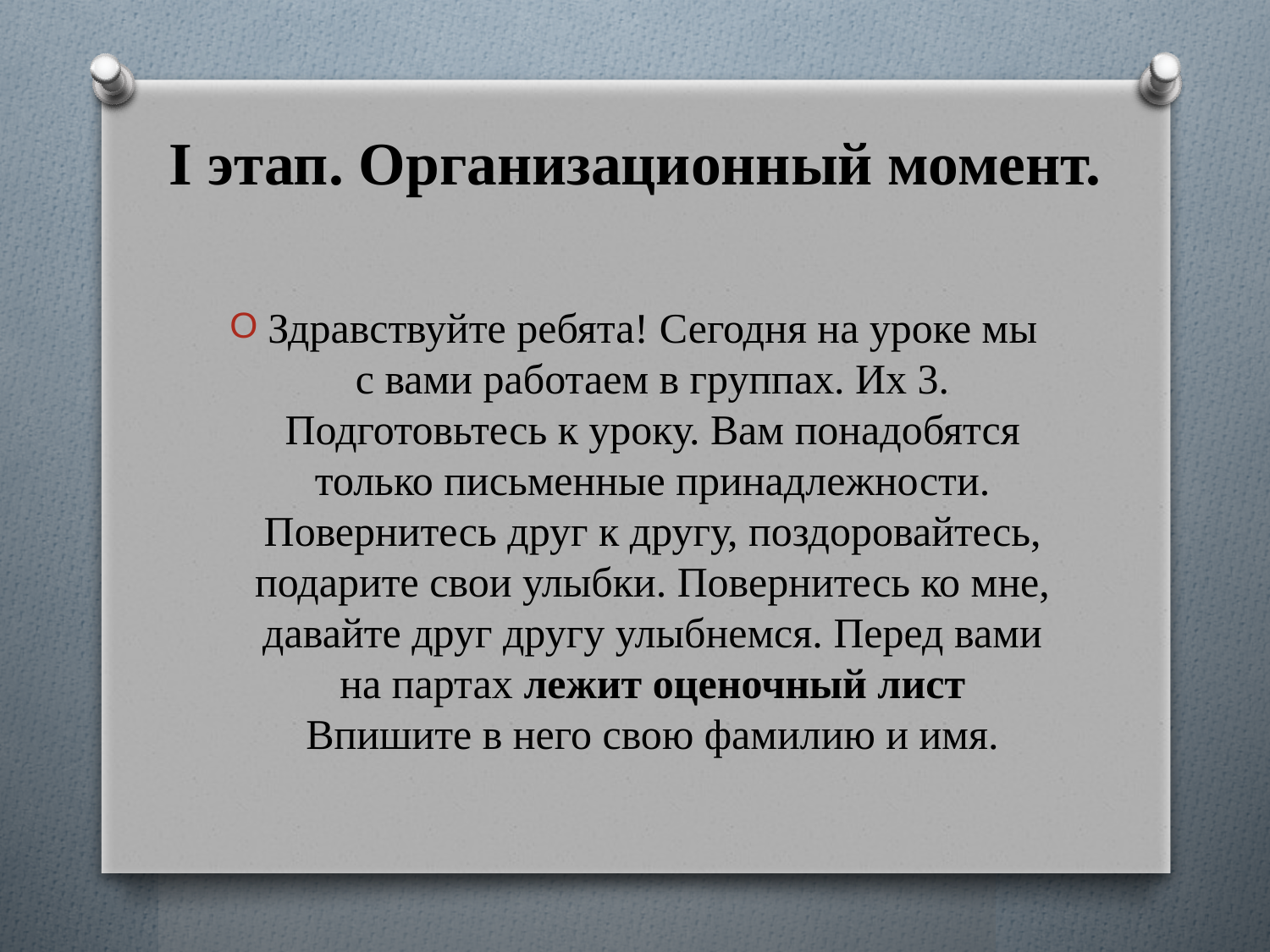

# I этап. Организационный момент.
Здравствуйте ребята! Сегодня на уроке мы с вами работаем в группах. Их 3. Подготовьтесь к уроку. Вам понадобятся только письменные принадлежности. Повернитесь друг к другу, поздоровайтесь, подарите свои улыбки. Повернитесь ко мне, давайте друг другу улыбнемся. Перед вами на партах лежит оценочный лист Впишите в него свою фамилию и имя.